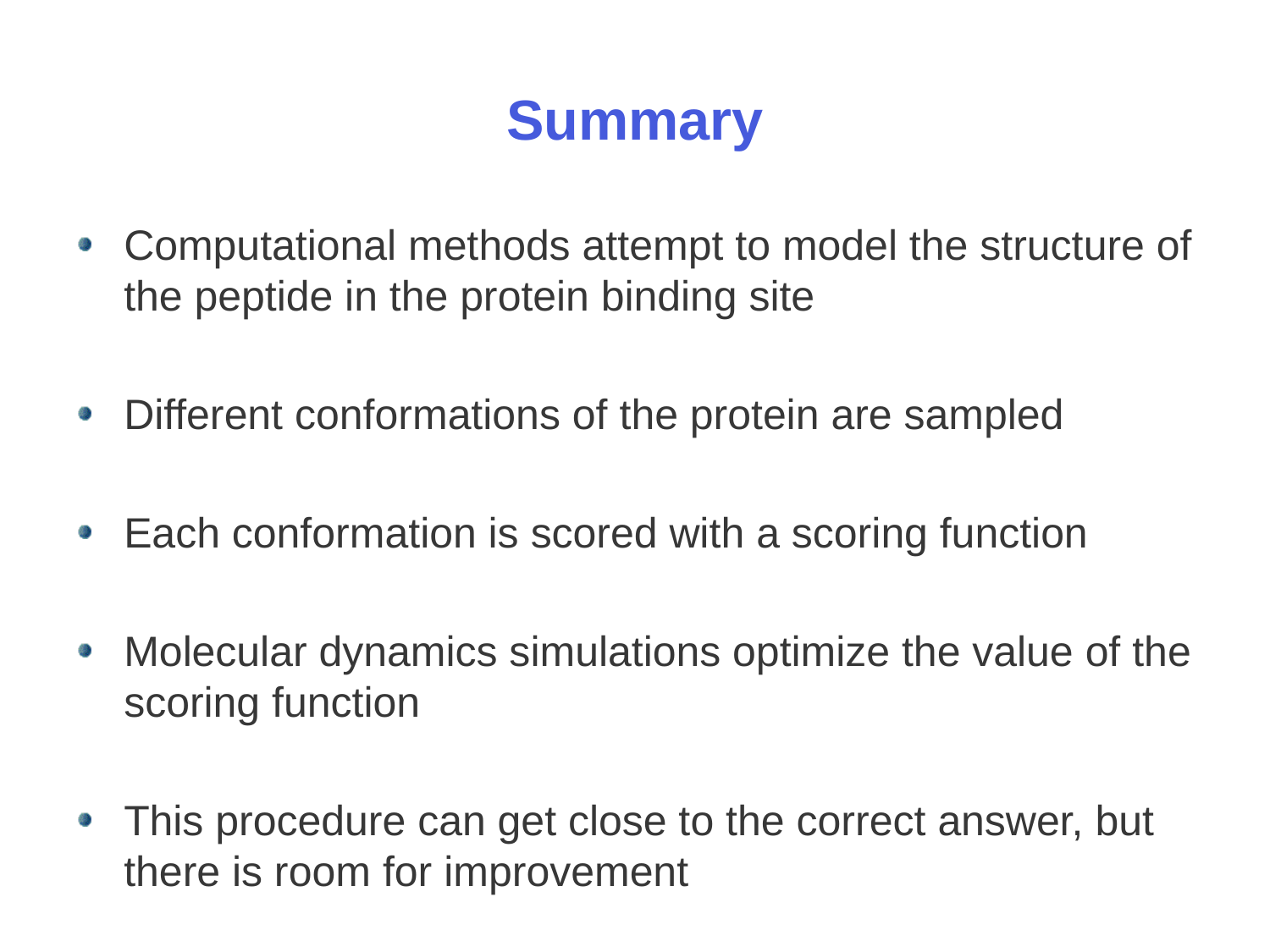

# Summary
Computational methods attempt to model the structure of the peptide in the protein binding site

Different conformations of the protein are sampled

Each conformation is scored with a scoring function

Molecular dynamics simulations optimize the value of the scoring function

This procedure can get close to the correct answer, but there is room for improvement